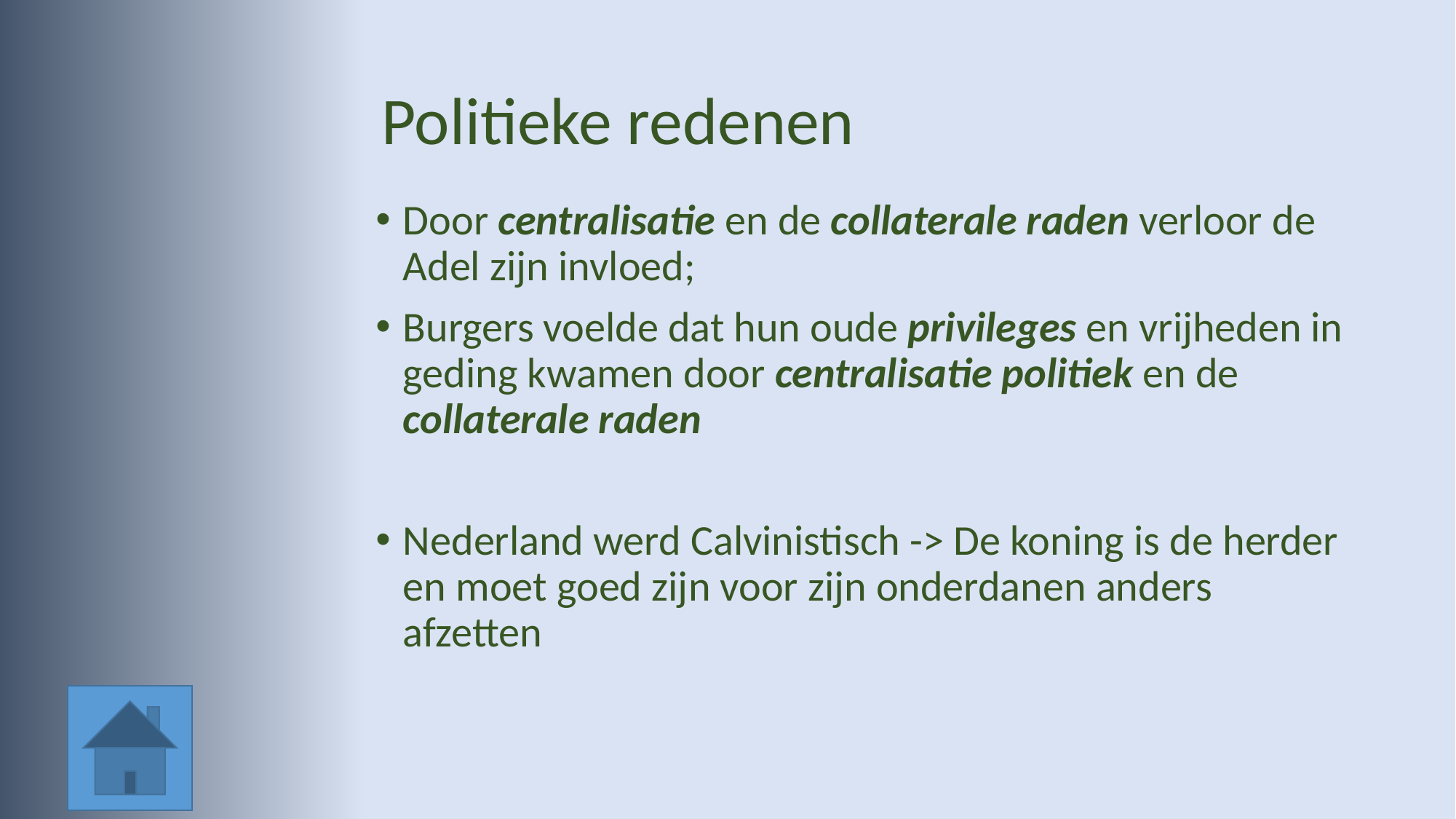

# Politieke redenen
Door centralisatie en de collaterale raden verloor de Adel zijn invloed;
Burgers voelde dat hun oude privileges en vrijheden in geding kwamen door centralisatie politiek en de collaterale raden

Nederland werd Calvinistisch -> De koning is de herder en moet goed zijn voor zijn onderdanen anders afzetten